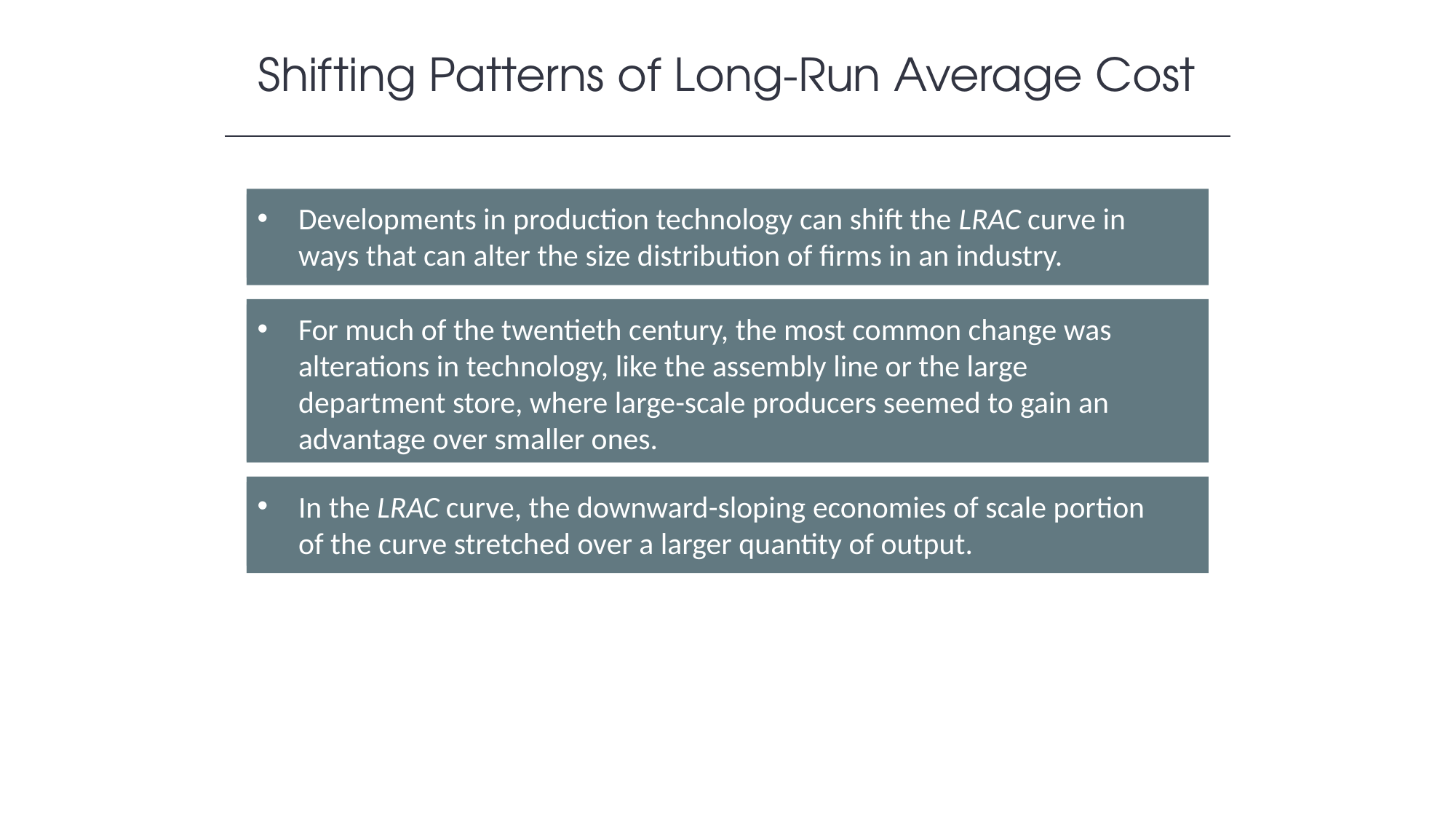

Shifting Patterns of Long-Run Average Cost

Developments in production technology can shift the LRAC curve in ways that can alter the size distribution of firms in an industry.

For much of the twentieth century, the most common change was alterations in technology, like the assembly line or the large department store, where large-scale producers seemed to gain an advantage over smaller ones.

In the LRAC curve, the downward-sloping economies of scale portion of the curve stretched over a larger quantity of output.